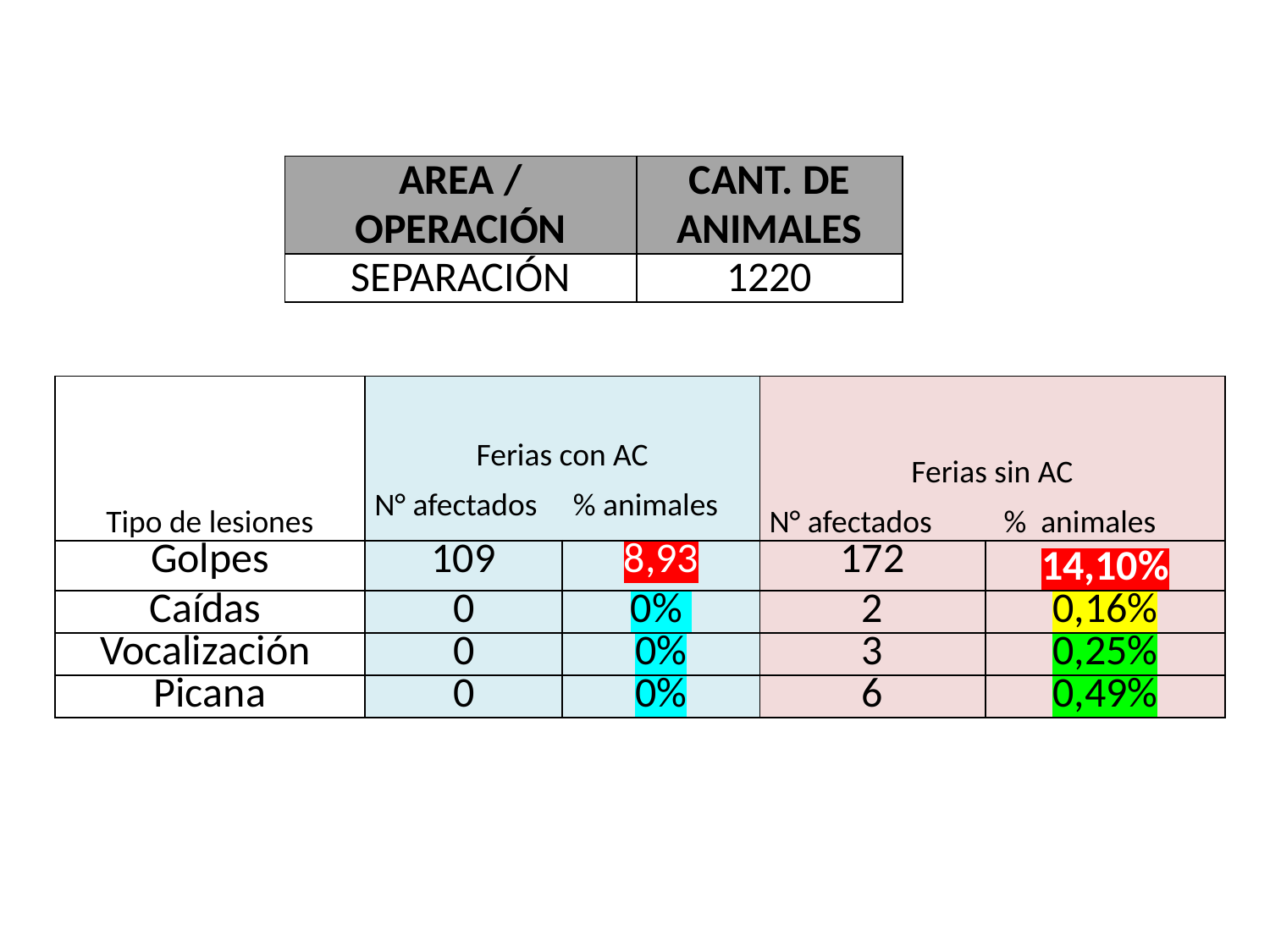

| AREA / OPERACIÓN | CANT. DE ANIMALES |
| --- | --- |
| SEPARACIÓN | 1220 |
| Tipo de lesiones | Ferias con AC N° afectados % animales |  | Ferias sin AC N° afectados % animales |  |
| --- | --- | --- | --- | --- |
| Golpes | 109 | 8,93 | 172 | 14,10% |
| Caídas | 0 | 0% | 2 | 0,16% |
| Vocalización | 0 | 0% | 3 | 0,25% |
| Picana | 0 | 0% | 6 | 0,49% |